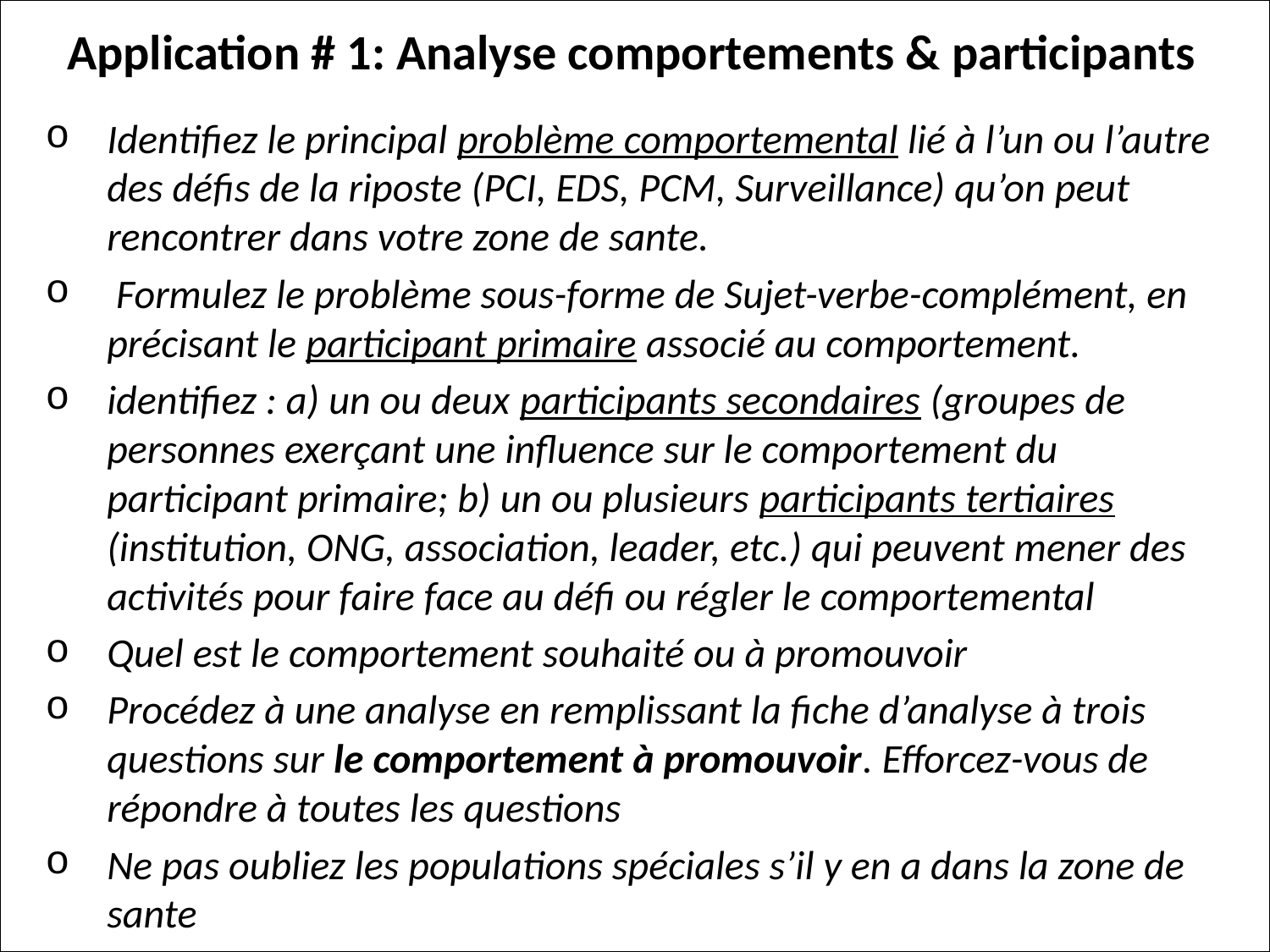

# Application # 1: Analyse comportements & participants
Identifiez le principal problème comportemental lié à l’un ou l’autre des défis de la riposte (PCI, EDS, PCM, Surveillance) qu’on peut rencontrer dans votre zone de sante.
 Formulez le problème sous-forme de Sujet-verbe-complément, en précisant le participant primaire associé au comportement.
identifiez : a) un ou deux participants secondaires (groupes de personnes exerçant une influence sur le comportement du participant primaire; b) un ou plusieurs participants tertiaires (institution, ONG, association, leader, etc.) qui peuvent mener des activités pour faire face au défi ou régler le comportemental
Quel est le comportement souhaité ou à promouvoir
Procédez à une analyse en remplissant la fiche d’analyse à trois questions sur le comportement à promouvoir. Efforcez-vous de répondre à toutes les questions
Ne pas oubliez les populations spéciales s’il y en a dans la zone de sante